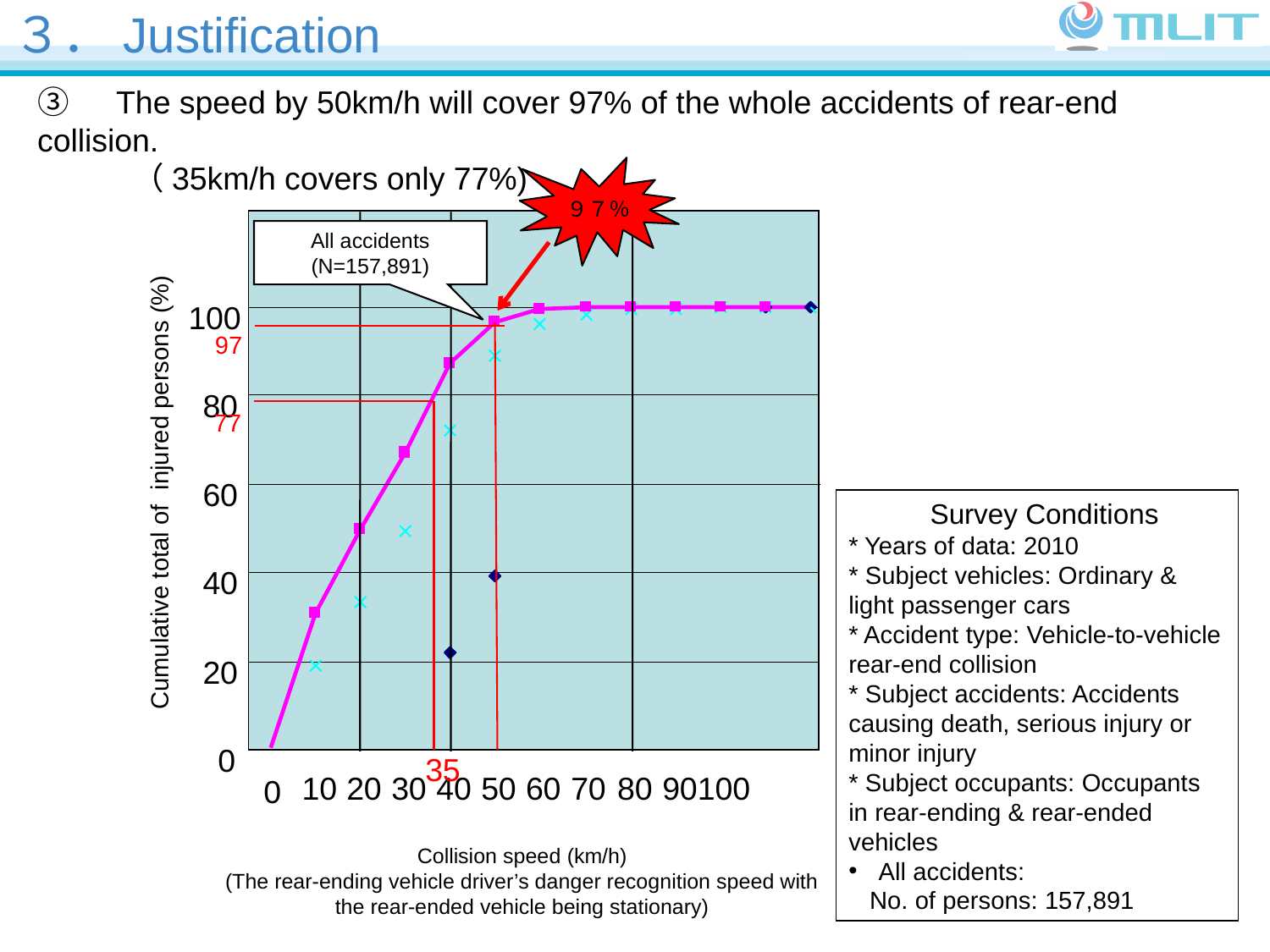

# ３．Justification
③　The speed by 50km/h will cover 97% of the whole accidents of rear-end collision.
　　　（35km/h covers only 77%)
９７％

100

80

Cumulative total of  injured persons (%)
60

40

20

0
10
20
30
40
50
60
70
80
90
100
0
Collision speed (km/h)
(The rear-ending vehicle driver’s danger recognition speed with the rear-ended vehicle being stationary)
All accidents
(N=157,891)
97
77
  Survey Conditions
* Years of data: 2010
* Subject vehicles: Ordinary & light passenger cars
* Accident type: Vehicle-to-vehicle rear-end collision
* Subject accidents: Accidents causing death, serious injury or minor injury
* Subject occupants: Occupants in rear-ending & rear-ended vehicles
All accidents:
   No. of persons: 157,891
35